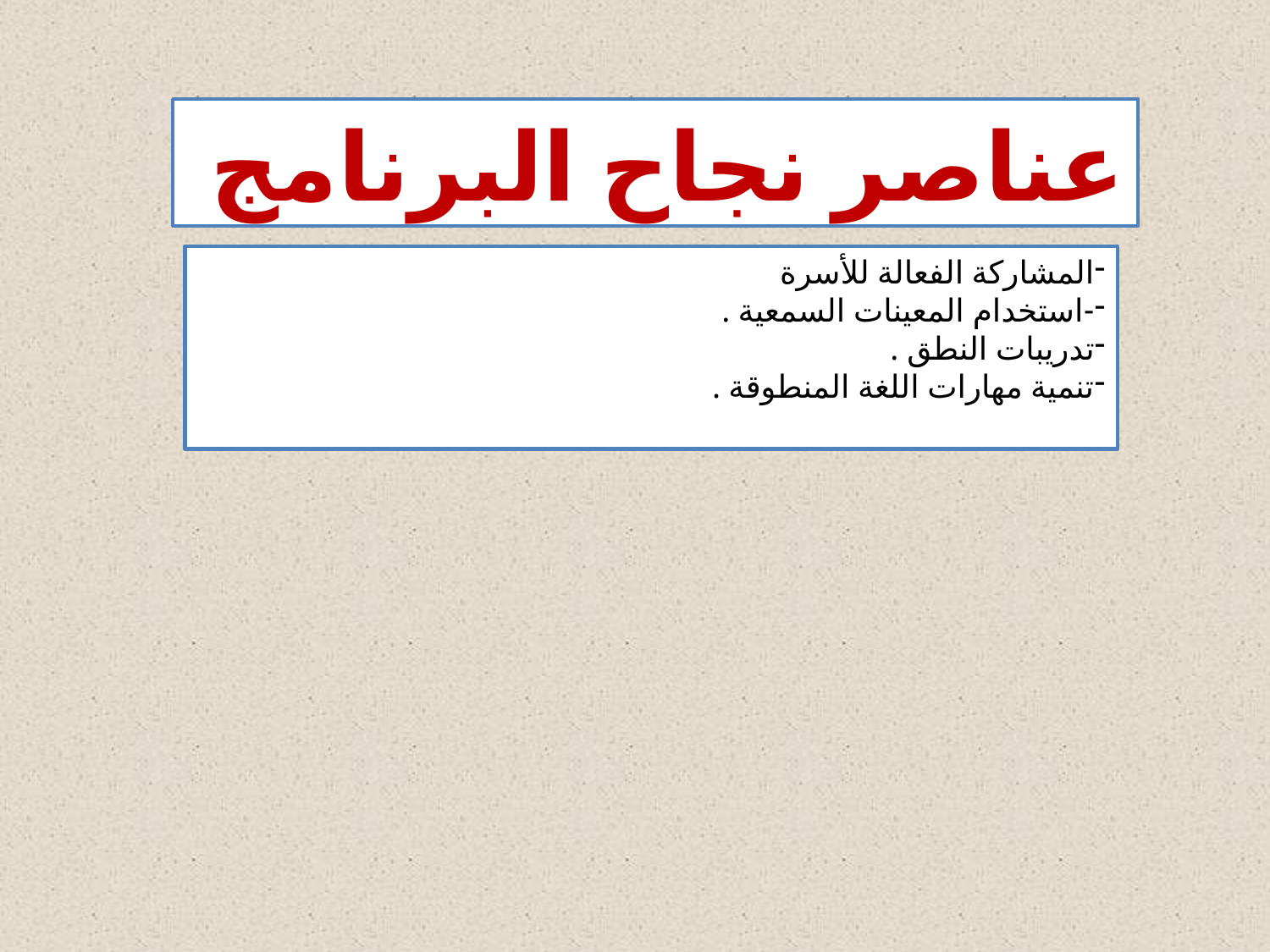

عناصر نجاح البرنامج
المشاركة الفعالة للأسرة
-استخدام المعينات السمعية .
تدريبات النطق .
تنمية مهارات اللغة المنطوقة .